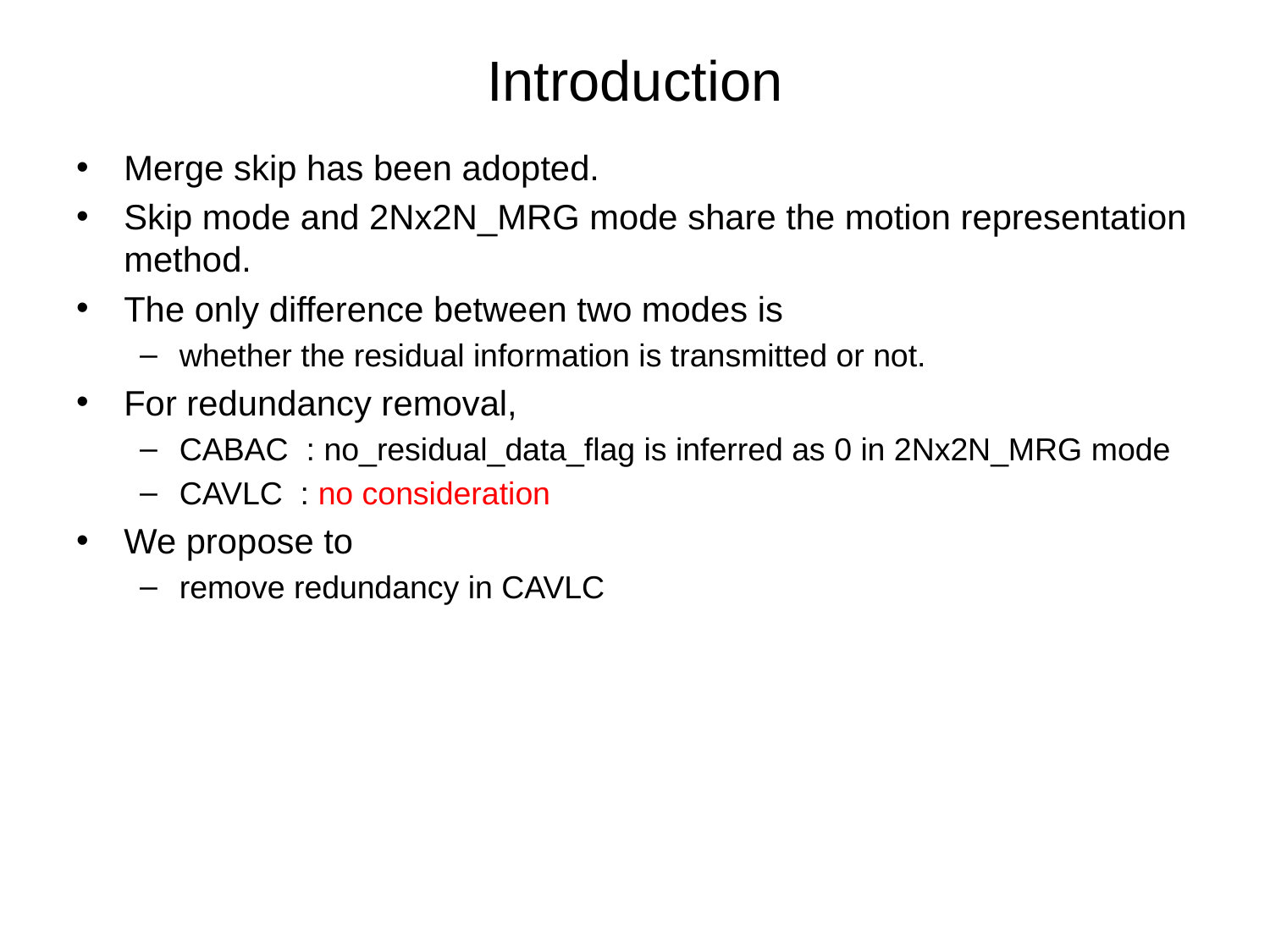

# Introduction
Merge skip has been adopted.
Skip mode and 2Nx2N_MRG mode share the motion representation method.
The only difference between two modes is
whether the residual information is transmitted or not.
For redundancy removal,
CABAC  : no_residual_data_flag is inferred as 0 in 2Nx2N_MRG mode
CAVLC  : no consideration
We propose to
remove redundancy in CAVLC